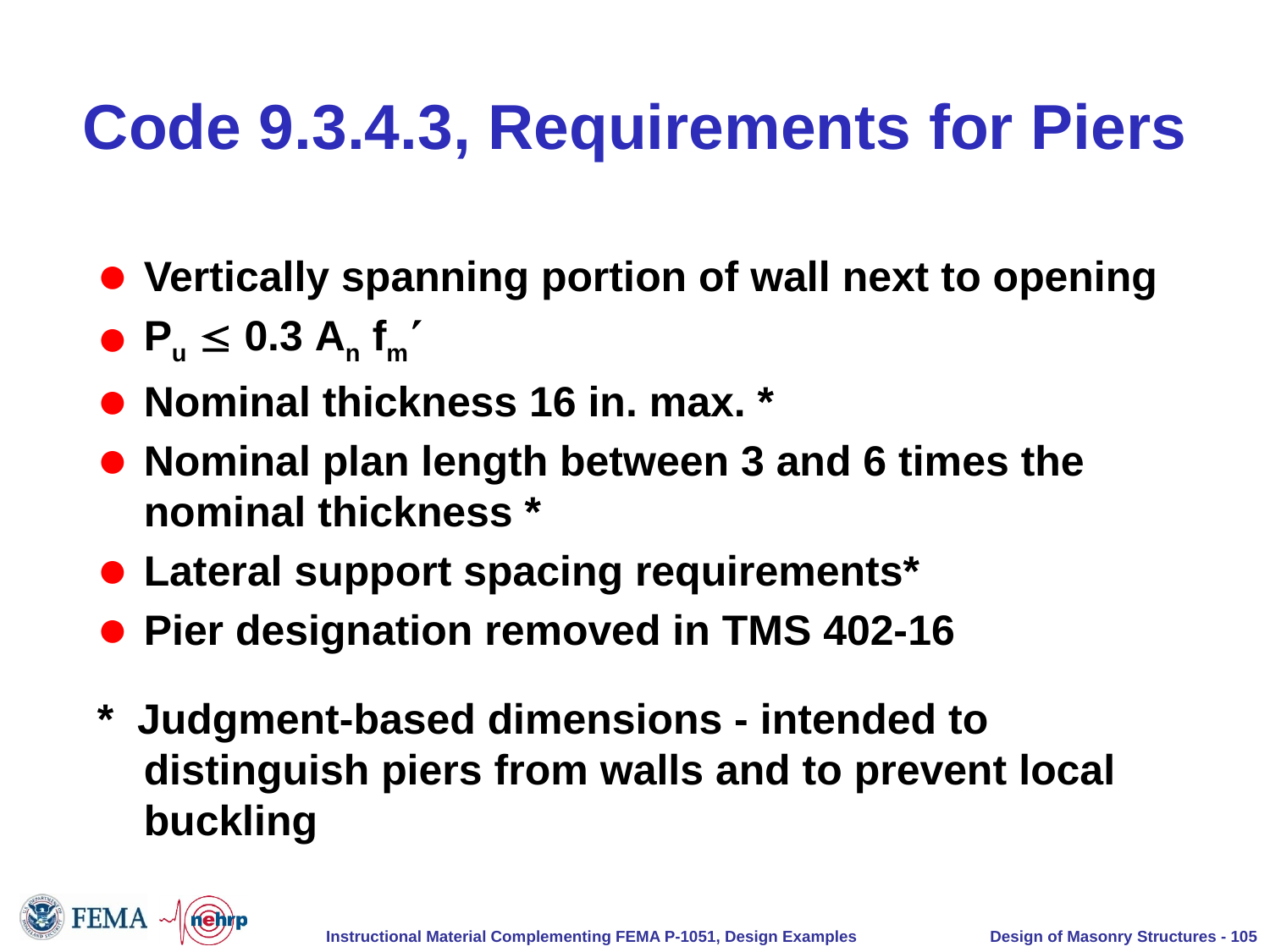

# Code 9.3.4.3, Requirements for Piers
Vertically spanning portion of wall next to opening
Pu ≤ 0.3 An fm′
Nominal thickness 16 in. max. *
Nominal plan length between 3 and 6 times the nominal thickness *
Lateral support spacing requirements*
Pier designation removed in TMS 402-16

*  Judgment-based dimensions - intended to distinguish piers from walls and to prevent local buckling
Design of Masonry Structures - 105
Instructional Material Complementing FEMA P-1051, Design Examples